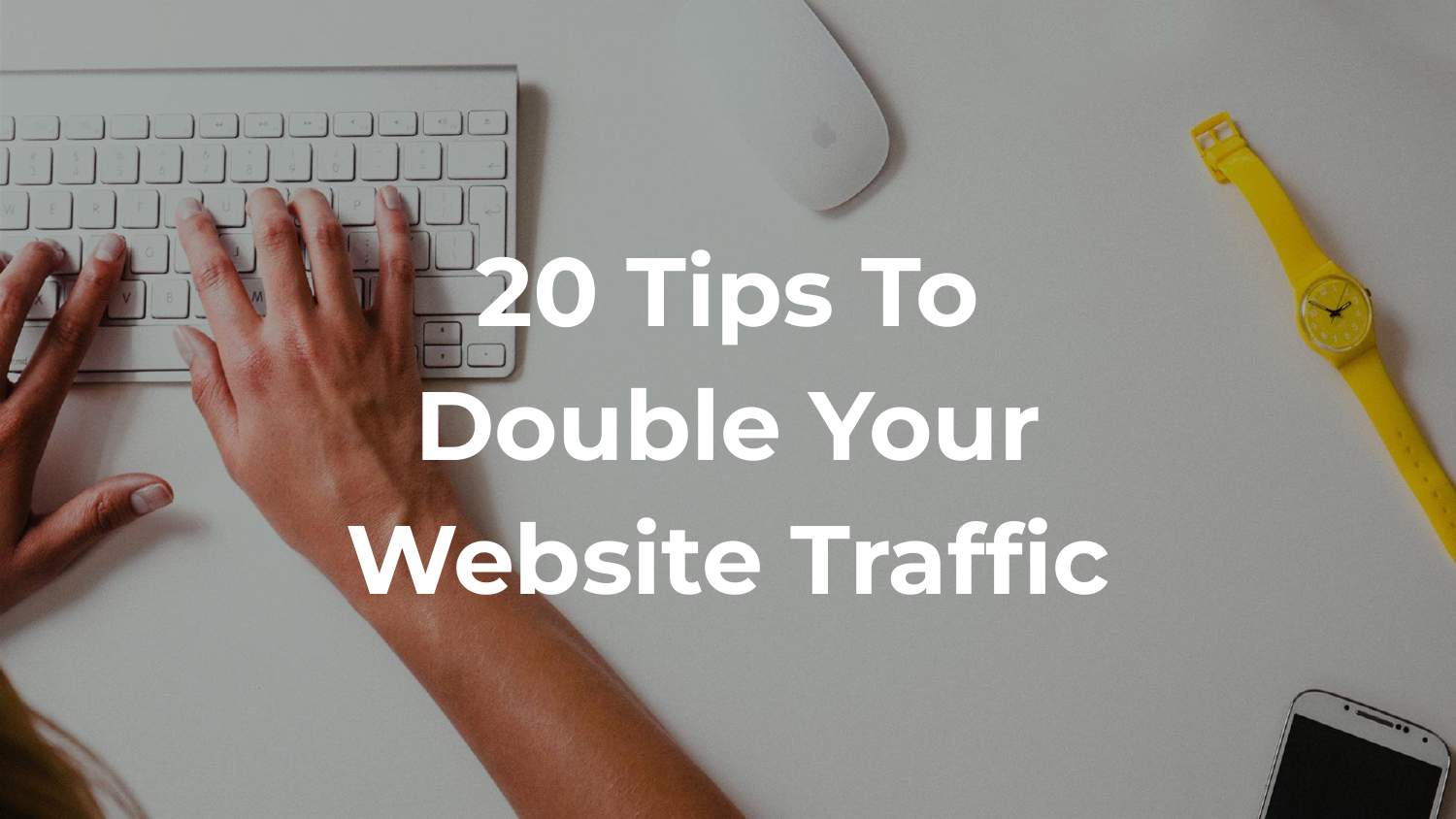

20 Tips To
Double Your
Website Traffic